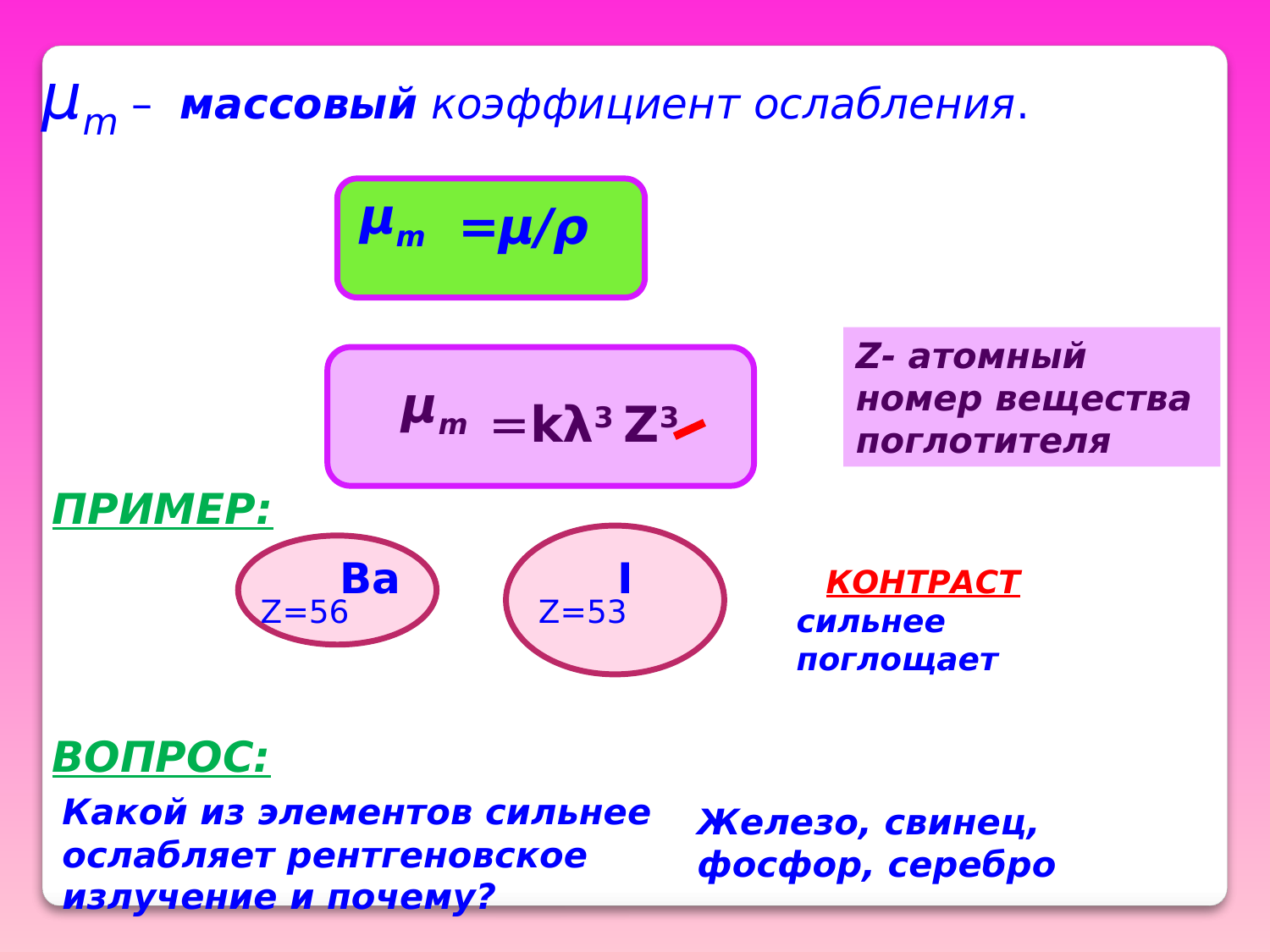

μm –  массовый коэффициент ослабления.

μm
=μ/ρ
Z- атомный номер вещества поглотителя

μm
=kλ3 Z3
ПРИМЕР:

Ba
I
КОНТРАСТ
Z=56
Z=53
сильнее поглощает
ВОПРОС:
Какой из элементов сильнее ослабляет рентгеновское излучение и почему?
Железо, свинец, фосфор, серебро